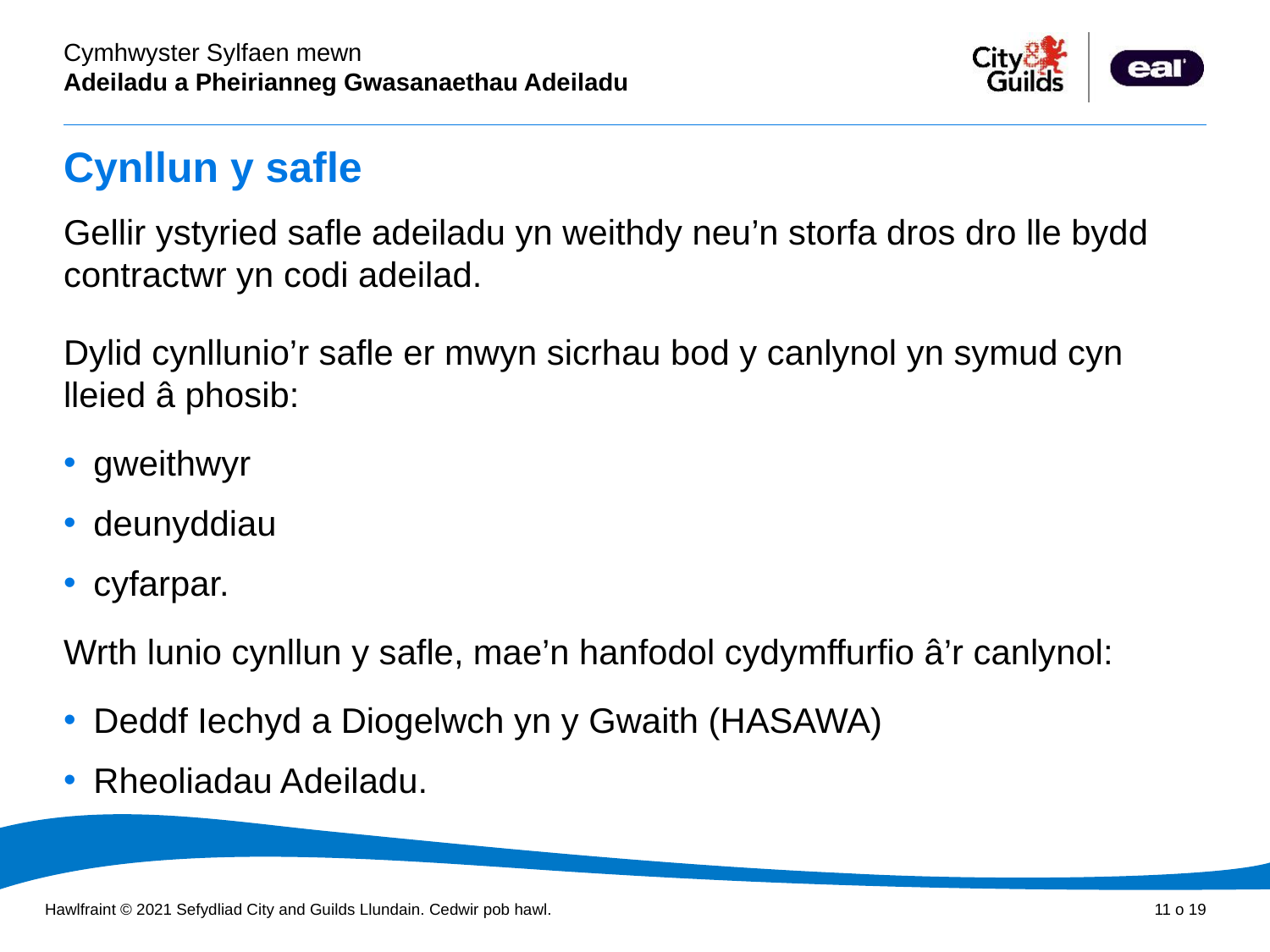

# Cynllun y safle
Gellir ystyried safle adeiladu yn weithdy neu’n storfa dros dro lle bydd contractwr yn codi adeilad.
Dylid cynllunio’r safle er mwyn sicrhau bod y canlynol yn symud cyn lleied â phosib:
gweithwyr
deunyddiau
cyfarpar.
Wrth lunio cynllun y safle, mae’n hanfodol cydymffurfio â’r canlynol:
Deddf Iechyd a Diogelwch yn y Gwaith (HASAWA)
Rheoliadau Adeiladu.